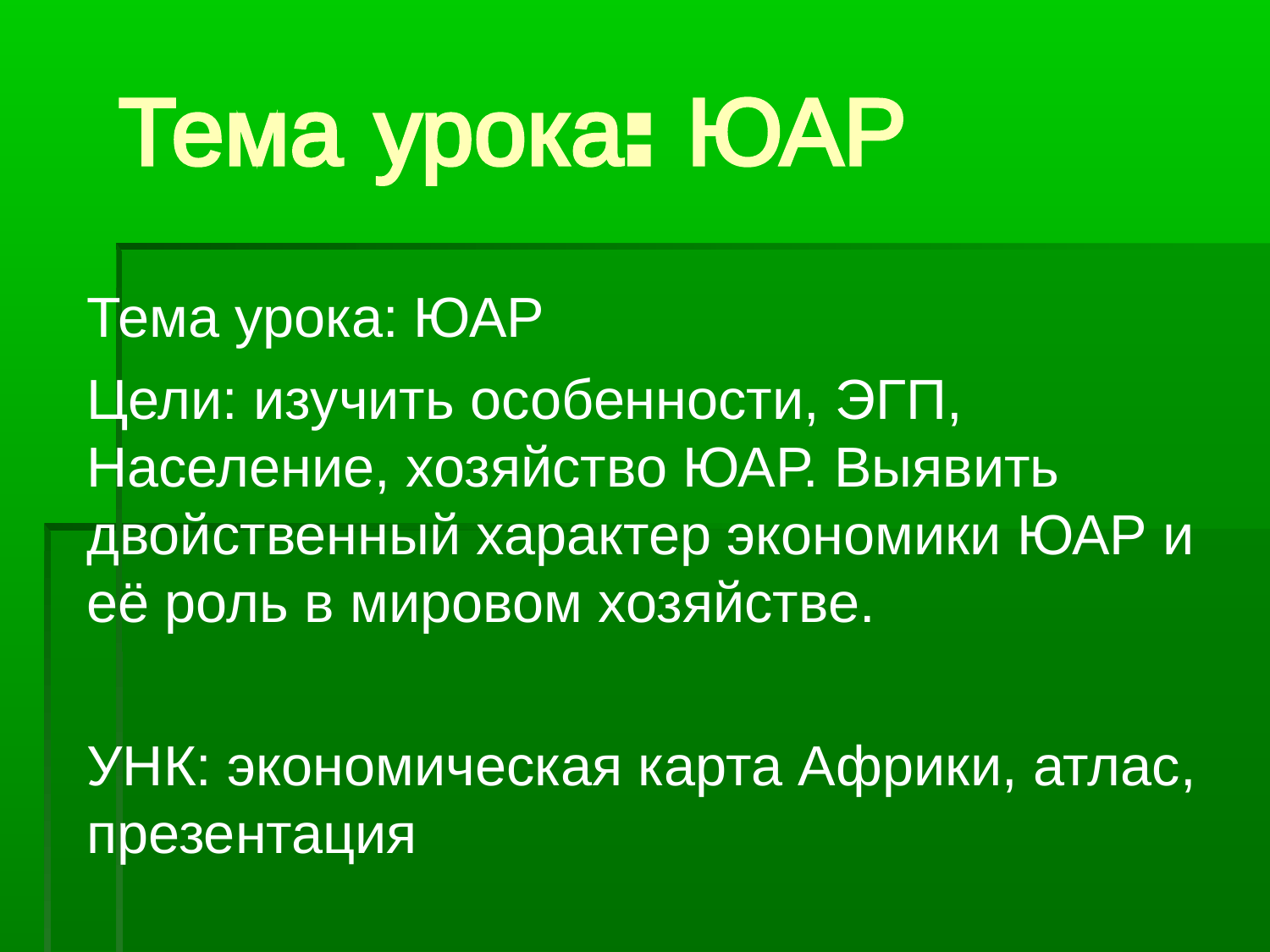

Тема урока: ЮАР
Тема урока: ЮАР
Цели: изучить особенности, ЭГП, Население, хозяйство ЮАР. Выявить двойственный характер экономики ЮАР и её роль в мировом хозяйстве.

УНК: экономическая карта Африки, атлас, презентация